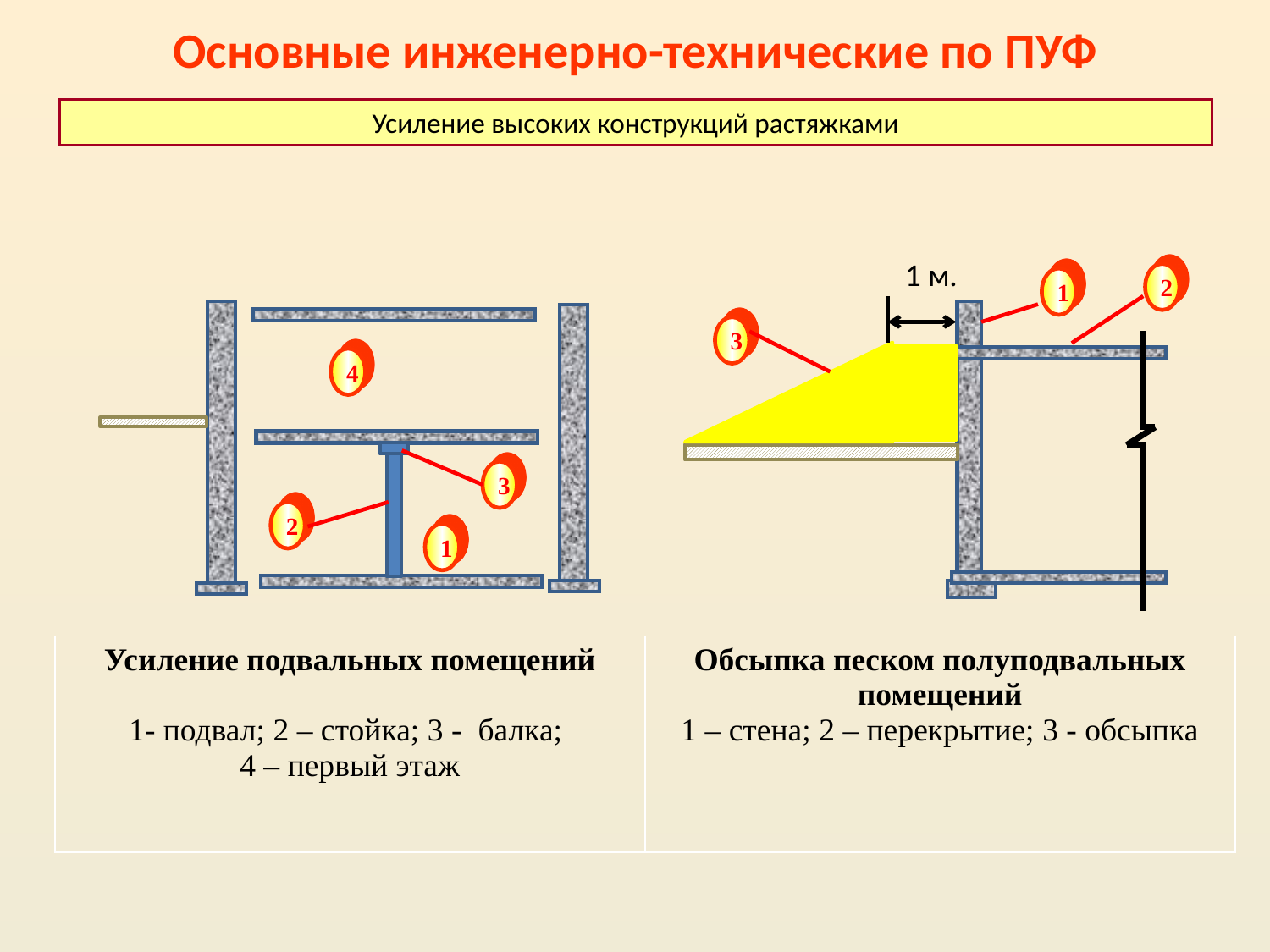

Основные инженерно-технические по ПУФ
Усиление высоких конструкций растяжками
1 м.
2
1

3
4
3
2
1
| Усиление подвальных помещений 1- подвал; 2 – стойка; 3 - балка; 4 – первый этаж | Обсыпка песком полуподвальных помещений 1 – стена; 2 – перекрытие; 3 - обсыпка |
| --- | --- |
|  |  |